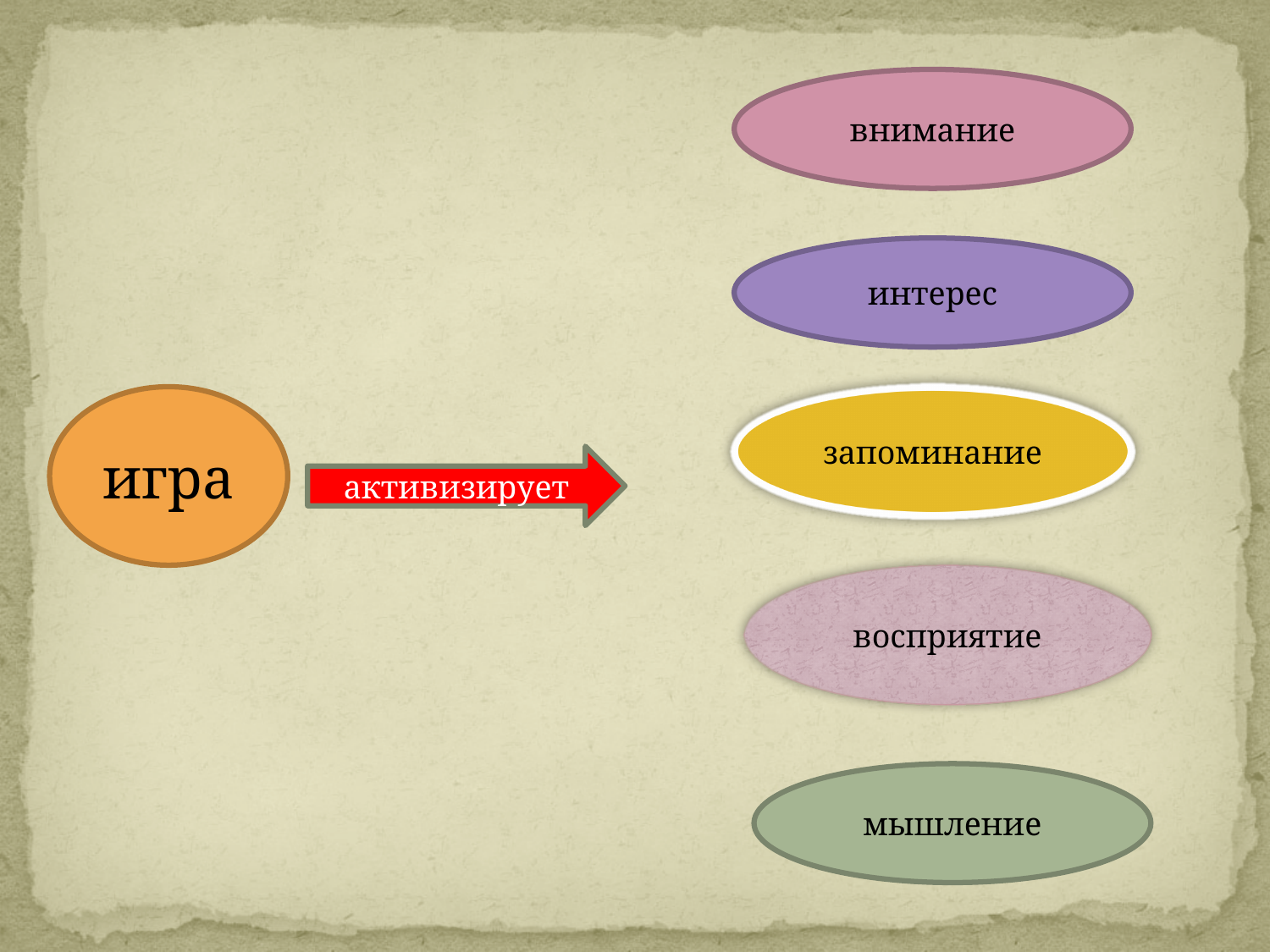

внимание

### Chart

| Category |
|---|
интерес
игра
запоминание
активизирует
восприятие
мышление